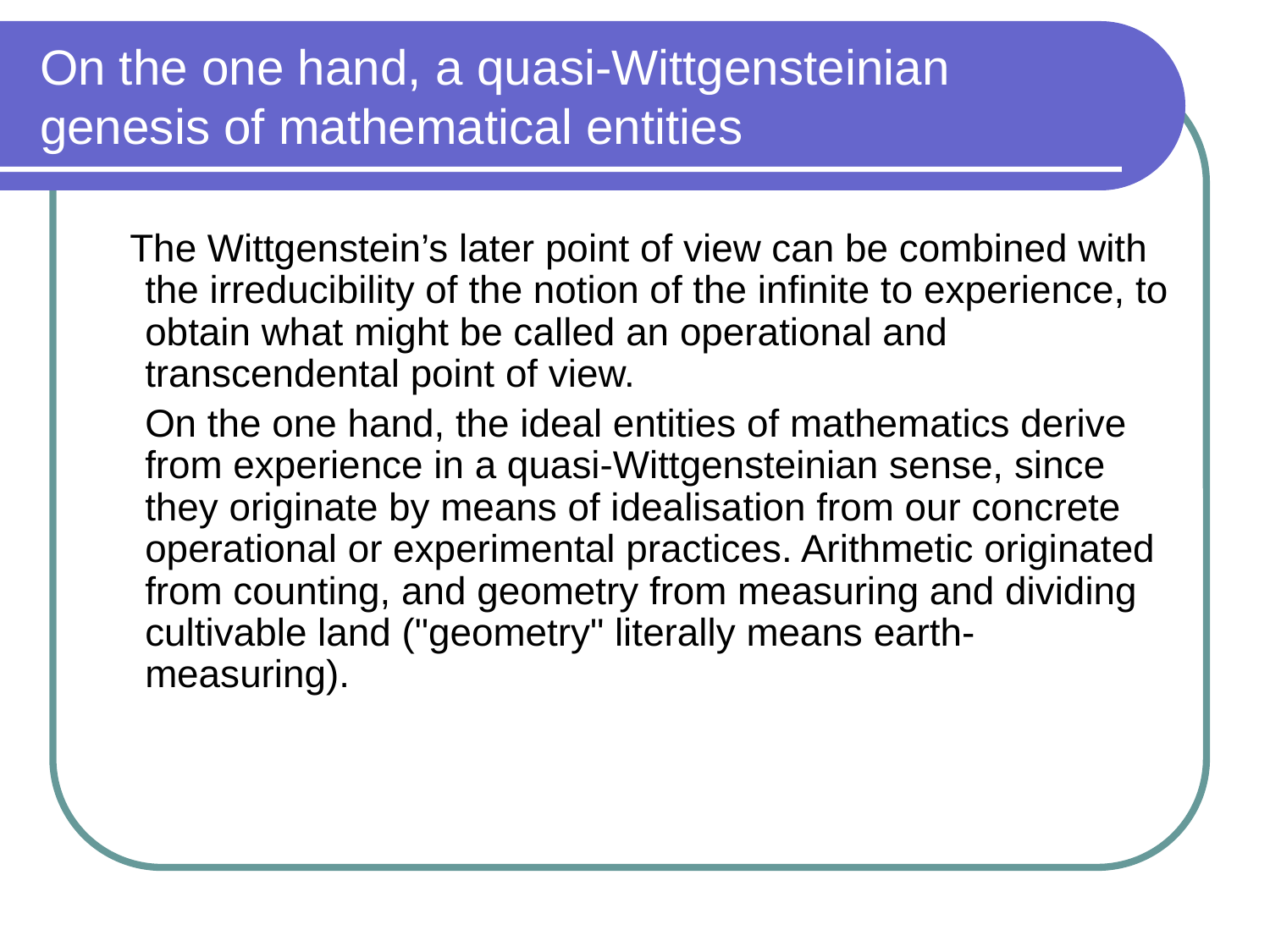

# On the one hand, a quasi-Wittgensteinian genesis of mathematical entities
   The Wittgenstein’s later point of view can be combined with the irreducibility of the notion of the infinite to experience, to obtain what might be called an operational and transcendental point of view.
	On the one hand, the ideal entities of mathematics derive from experience in a quasi-Wittgensteinian sense, since they originate by means of idealisa­tion from our concrete operational or experimental practices. Arithmetic originated from counting, and geometry from measuring and dividing cultivable land ("geometry" literally means earth-measuring).